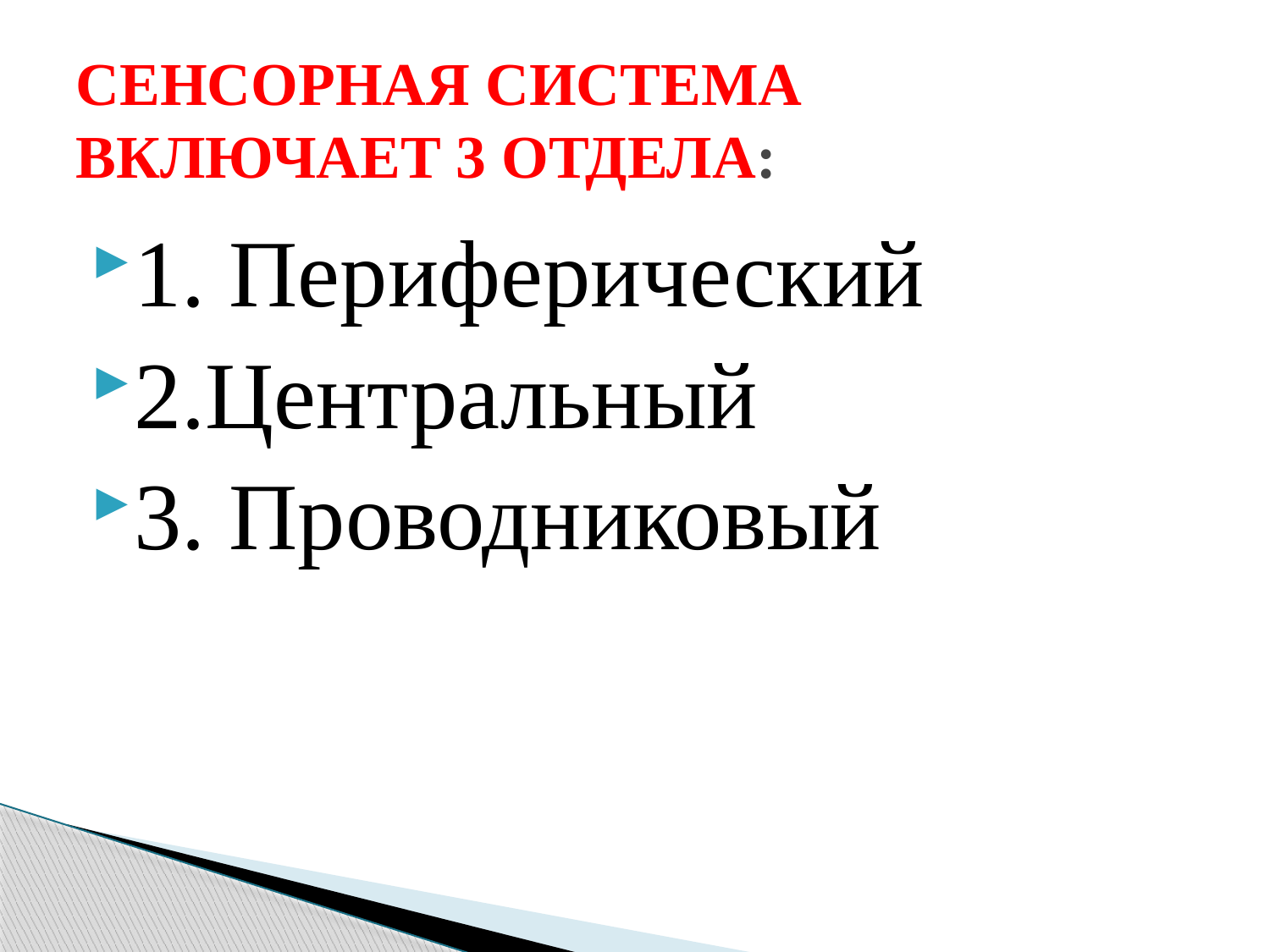

# СЕНСОРНАЯ СИСТЕМА ВКЛЮЧАЕТ 3 ОТДЕЛА:
1. Периферический
2.Центральный
3. Проводниковый